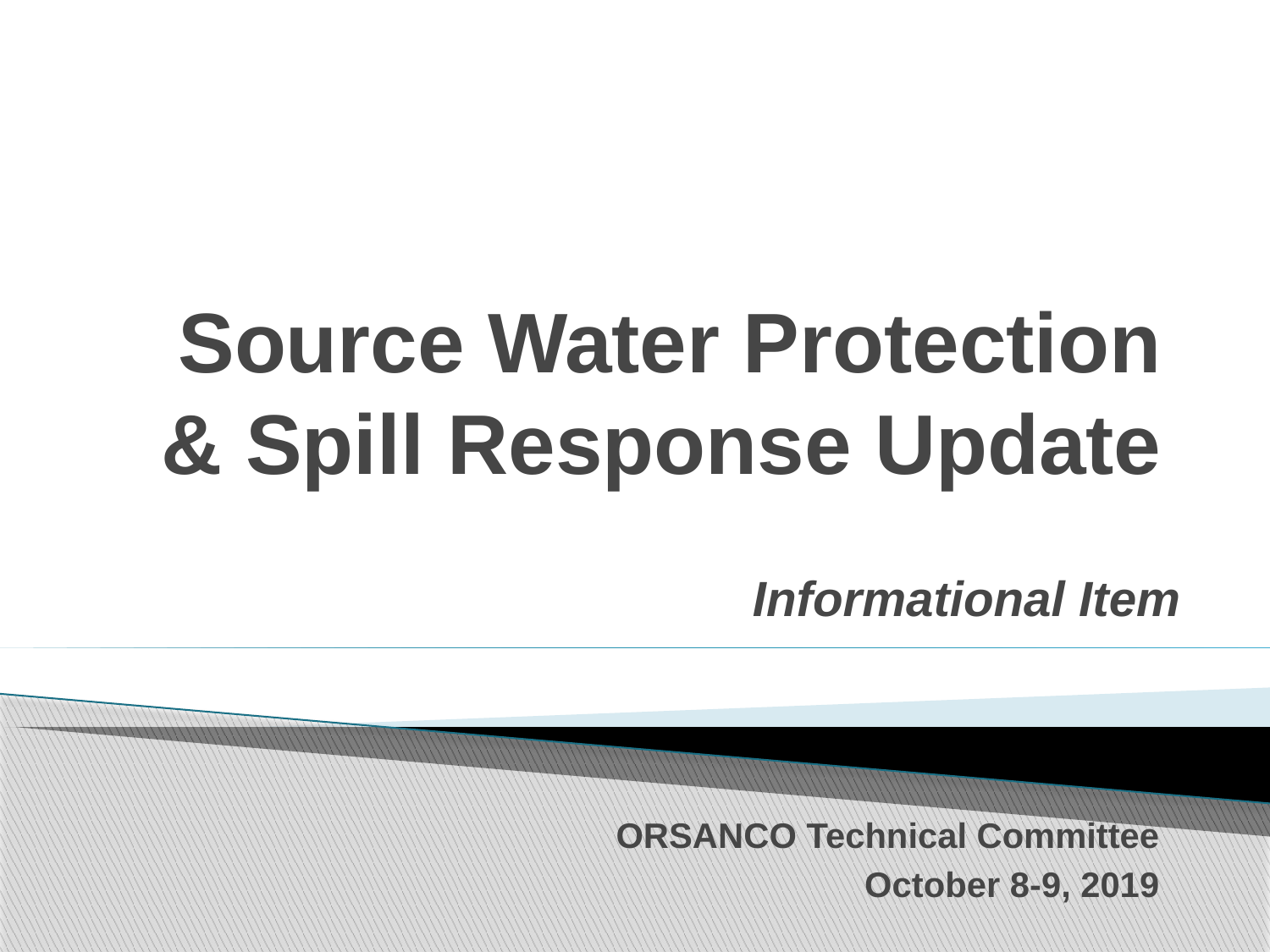

# Source Water Protection & Spill Response Update
Informational Item
ORSANCO Technical Committee
October 8-9, 2019